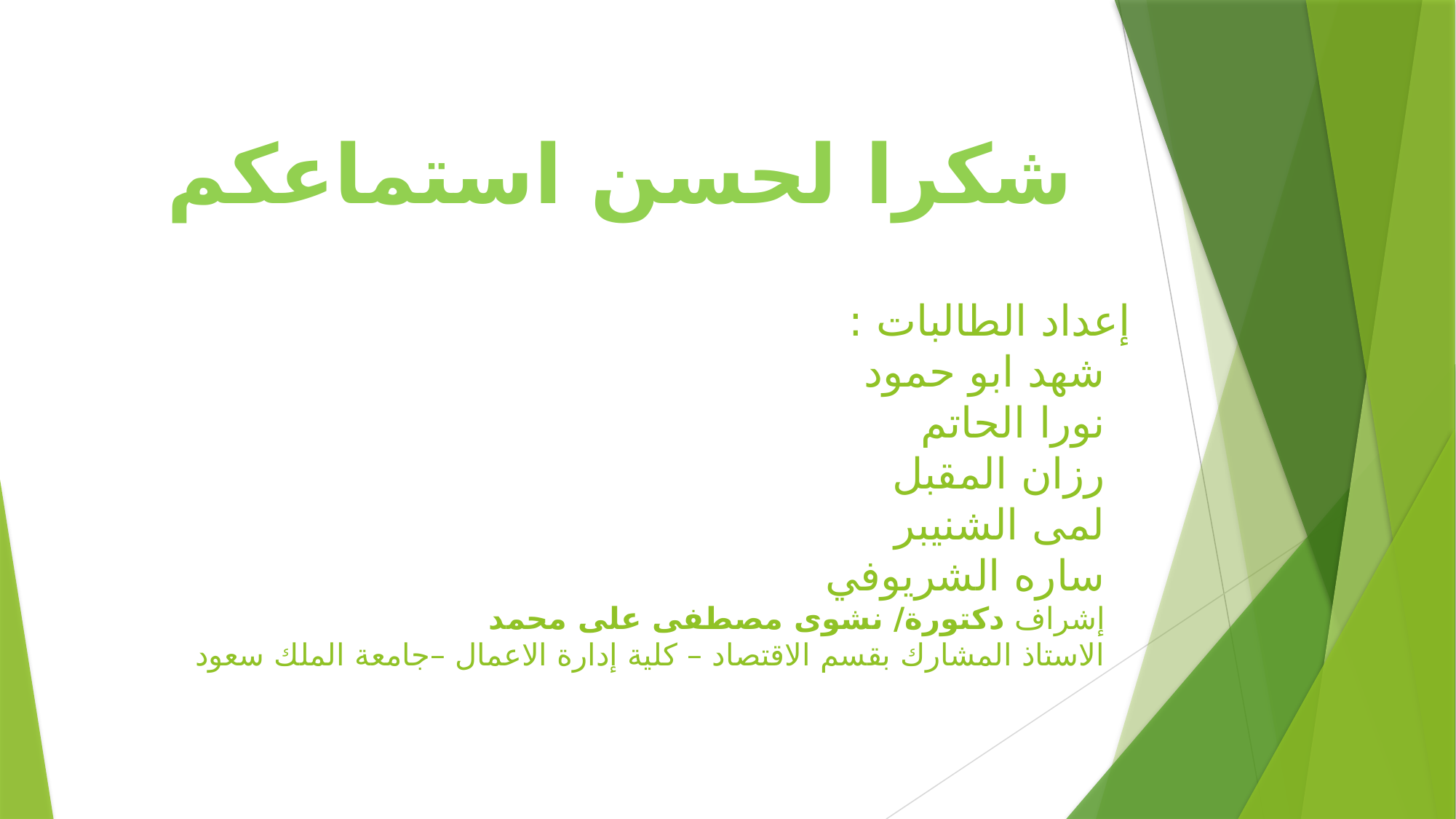

شكرا لحسن استماعكم
# إعداد الطالبات : شهد ابو حمود نورا الحاتم رزان المقبل لمى الشنيبر ساره الشريوفي إشراف دكتورة/ نشوى مصطفى على محمد الاستاذ المشارك بقسم الاقتصاد – كلية إدارة الاعمال –جامعة الملك سعود